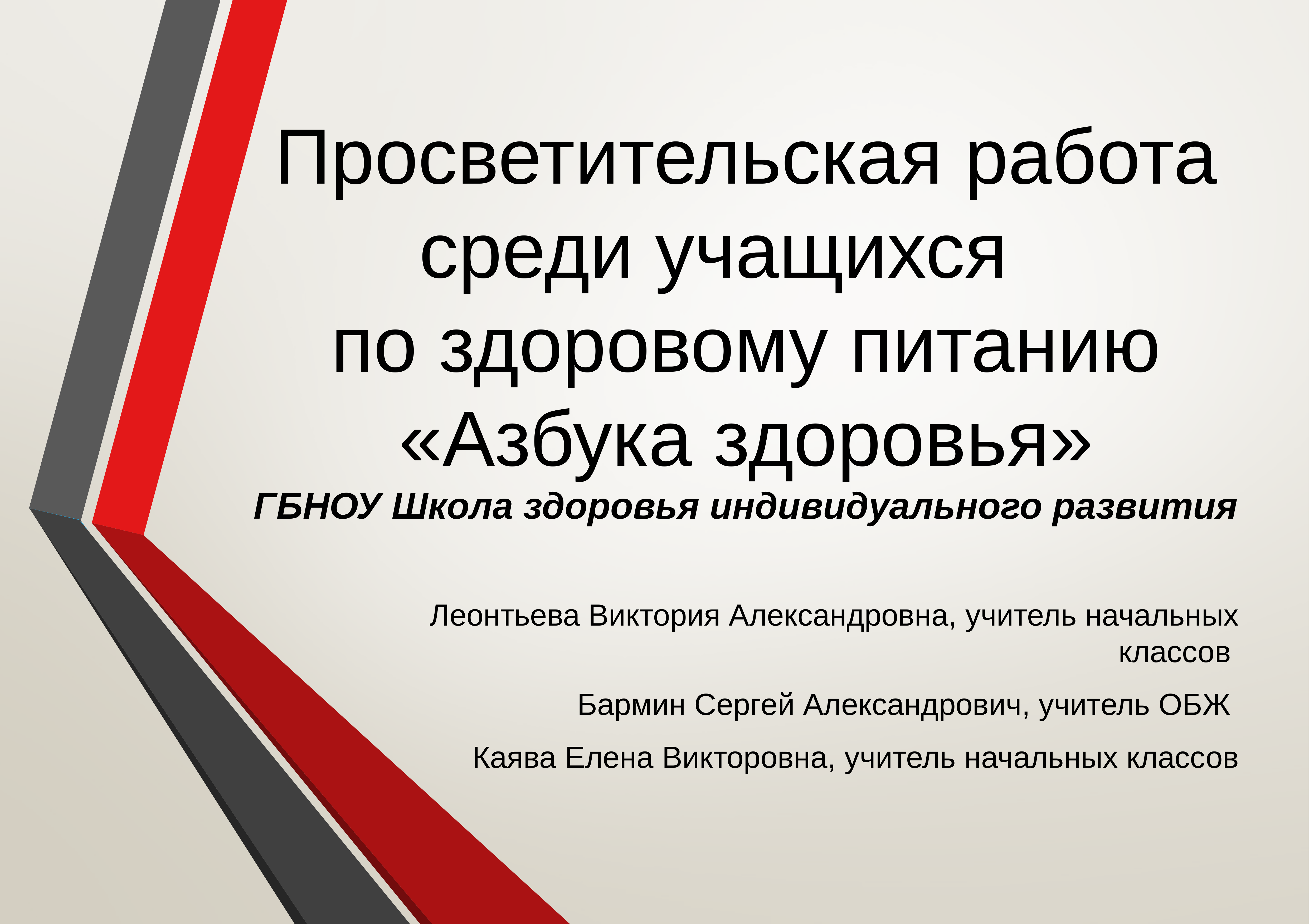

# Просветительская работа среди учащихся по здоровому питанию «Азбука здоровья» ГБНОУ Школа здоровья индивидуального развития
Леонтьева Виктория Александровна, учитель начальных классов
Бармин Сергей Александрович, учитель ОБЖ
Каява Елена Викторовна, учитель начальных классов